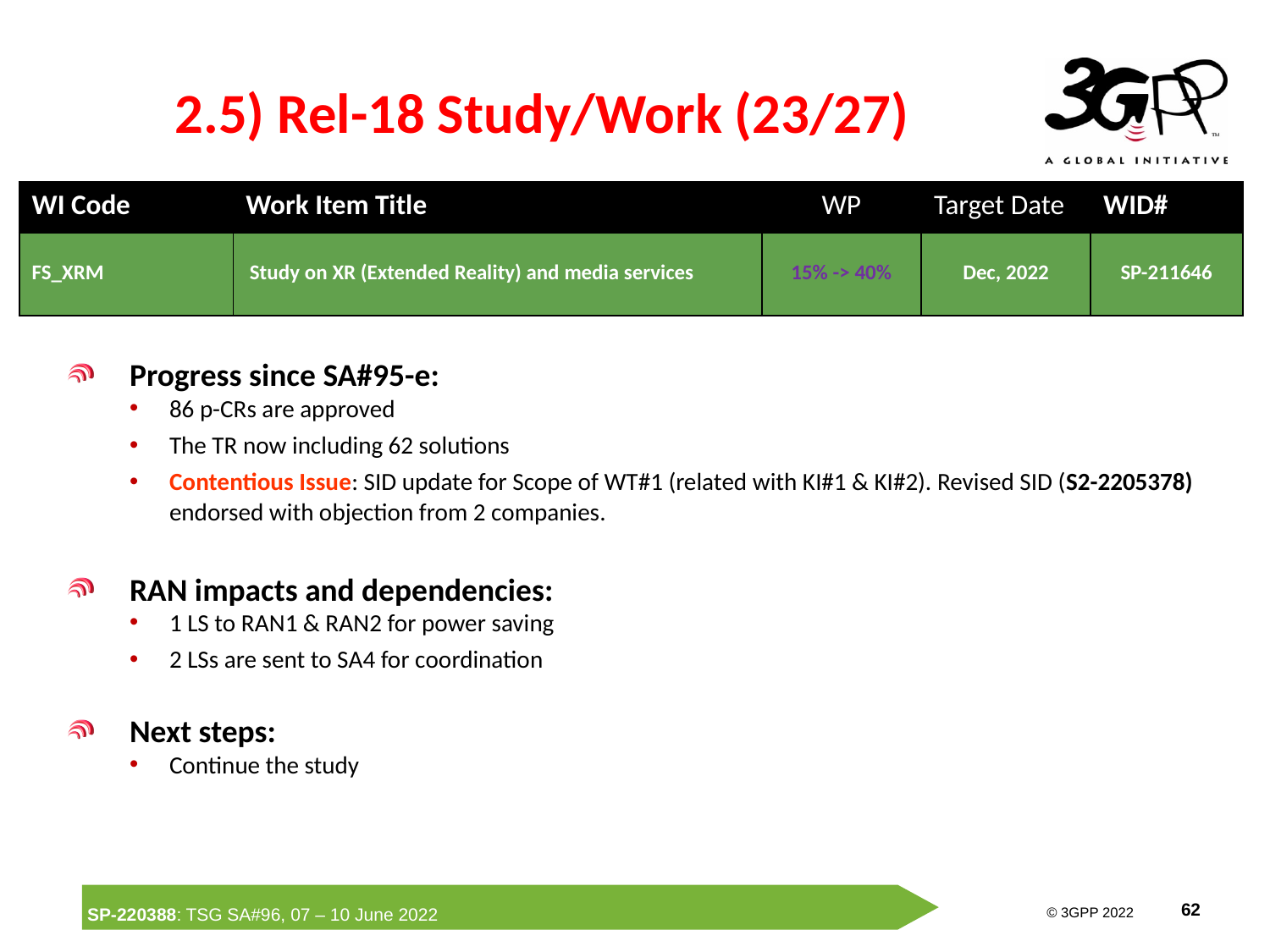

# 2.5) Rel-18 Study/Work (23/27)
| WI Code | Work Item Title | WP | Target Date | WID# |
| --- | --- | --- | --- | --- |
| FS\_XRM | Study on XR (Extended Reality) and media services | 15% -> 40% | Dec, 2022 | SP-211646 |
Progress since SA#95-e:
86 p-CRs are approved
The TR now including 62 solutions
Contentious Issue: SID update for Scope of WT#1 (related with KI#1 & KI#2). Revised SID (S2-2205378) endorsed with objection from 2 companies.

RAN impacts and dependencies:
1 LS to RAN1 & RAN2 for power saving
2 LSs are sent to SA4 for coordination

Next steps:
Continue the study